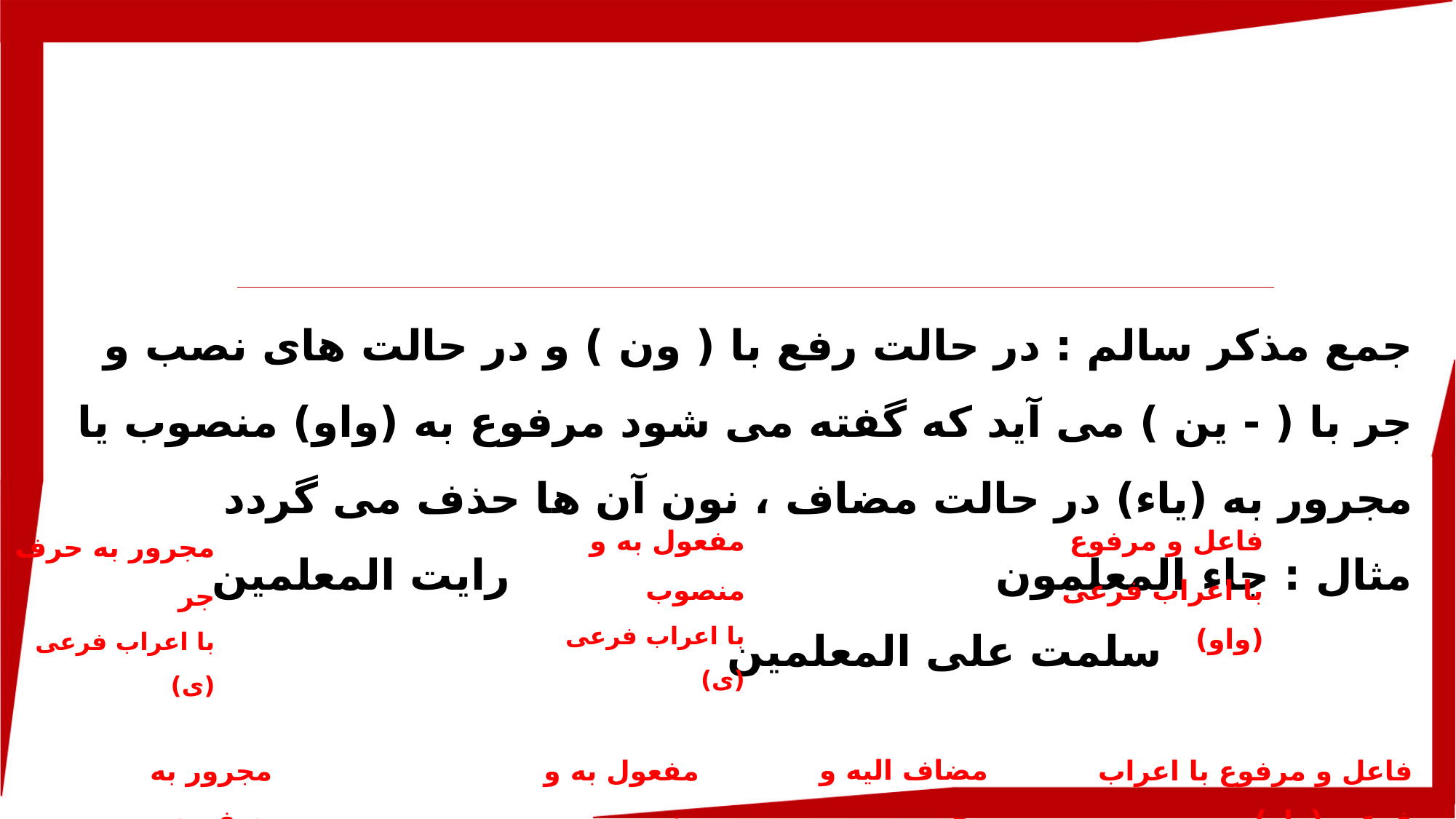

جمع مذکر سالم : در حالت رفع با ( ون ) و در حالت های نصب و جر با ( - ین ) می آید که گفته می شود مرفوع به (واو) منصوب یا مجرور به (یاء) در حالت مضاف ، نون آن ها حذف می گردد
مثال : جاء المعلمون                                 رایت المعلمین                              سلمت علی المعلمین

جاء معلمو                                     المدرسه     رایت معلمی المدرسه ، سلمت علی معلمی المدرسه

مفعول به و منصوب
با اعراب فرعی (ی)
فاعل و مرفوع با اعراب فرعی (واو)
مجرور به حرف جر
با اعراب فرعی (ی)
مضاف الیه و مجرور
مجرور به حرف جر
مفعول به و منصوب
فاعل و مرفوع با اعراب فرعی (واو)